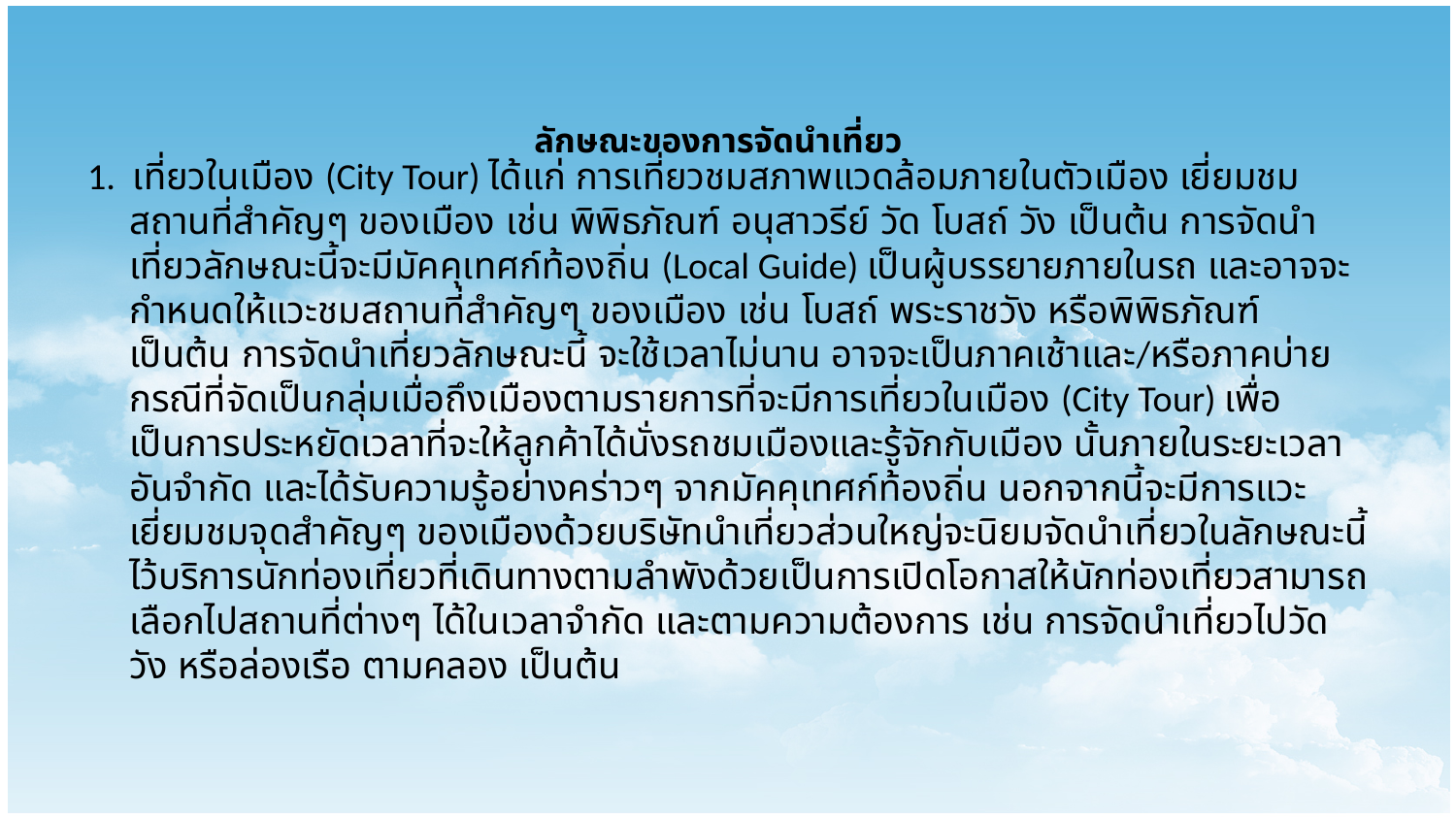

# ลักษณะของการจัดนำเที่ยว
1.  เที่ยวในเมือง (City Tour) ได้แก่ การเที่ยวชมสภาพแวดล้อมภายในตัวเมือง เยี่ยมชมสถานที่สำคัญๆ ของเมือง เช่น พิพิธภัณฑ์ อนุสาวรีย์ วัด โบสถ์ วัง เป็นต้น การจัดนำเที่ยวลักษณะนี้จะมีมัคคุเทศก์ท้องถิ่น (Local Guide) เป็นผู้บรรยายภายในรถ และอาจจะกำหนดให้แวะชมสถานที่สำคัญๆ ของเมือง เช่น โบสถ์ พระราชวัง หรือพิพิธภัณฑ์ เป็นต้น การจัดนำเที่ยวลักษณะนี้ จะใช้เวลาไม่นาน อาจจะเป็นภาคเช้าและ/หรือภาคบ่าย กรณีที่จัดเป็นกลุ่มเมื่อถึงเมืองตามรายการที่จะมีการเที่ยวในเมือง (City Tour) เพื่อเป็นการประหยัดเวลาที่จะให้ลูกค้าได้นั่งรถชมเมืองและรู้จักกับเมือง นั้นภายในระยะเวลาอันจำกัด และได้รับความรู้อย่างคร่าวๆ จากมัคคุเทศก์ท้องถิ่น นอกจากนี้จะมีการแวะเยี่ยมชมจุดสำคัญๆ ของเมืองด้วยบริษัทนำเที่ยวส่วนใหญ่จะนิยมจัดนำเที่ยวในลักษณะนี้ไว้บริการนักท่องเที่ยวที่เดินทางตามลำพังด้วยเป็นการเปิดโอกาสให้นักท่องเที่ยวสามารถเลือกไปสถานที่ต่างๆ ได้ในเวลาจำกัด และตามความต้องการ เช่น การจัดนำเที่ยวไปวัด วัง หรือล่องเรือ ตามคลอง เป็นต้น